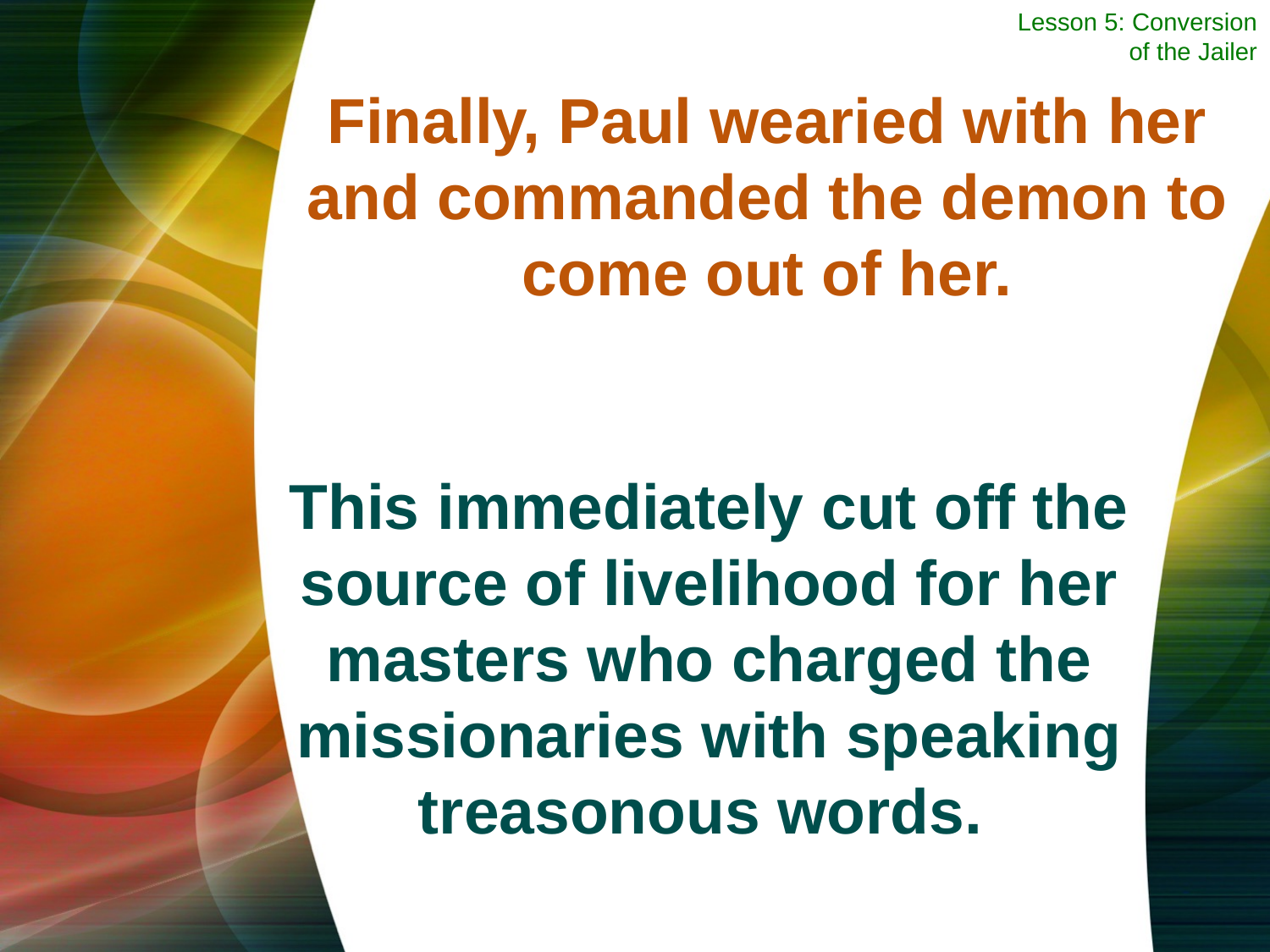

Lesson 5: Conversion of the Jailer
Finally, Paul wearied with her and commanded the demon to come out of her.
This immediately cut off the source of livelihood for her masters who charged the
missionaries with speaking treasonous words.